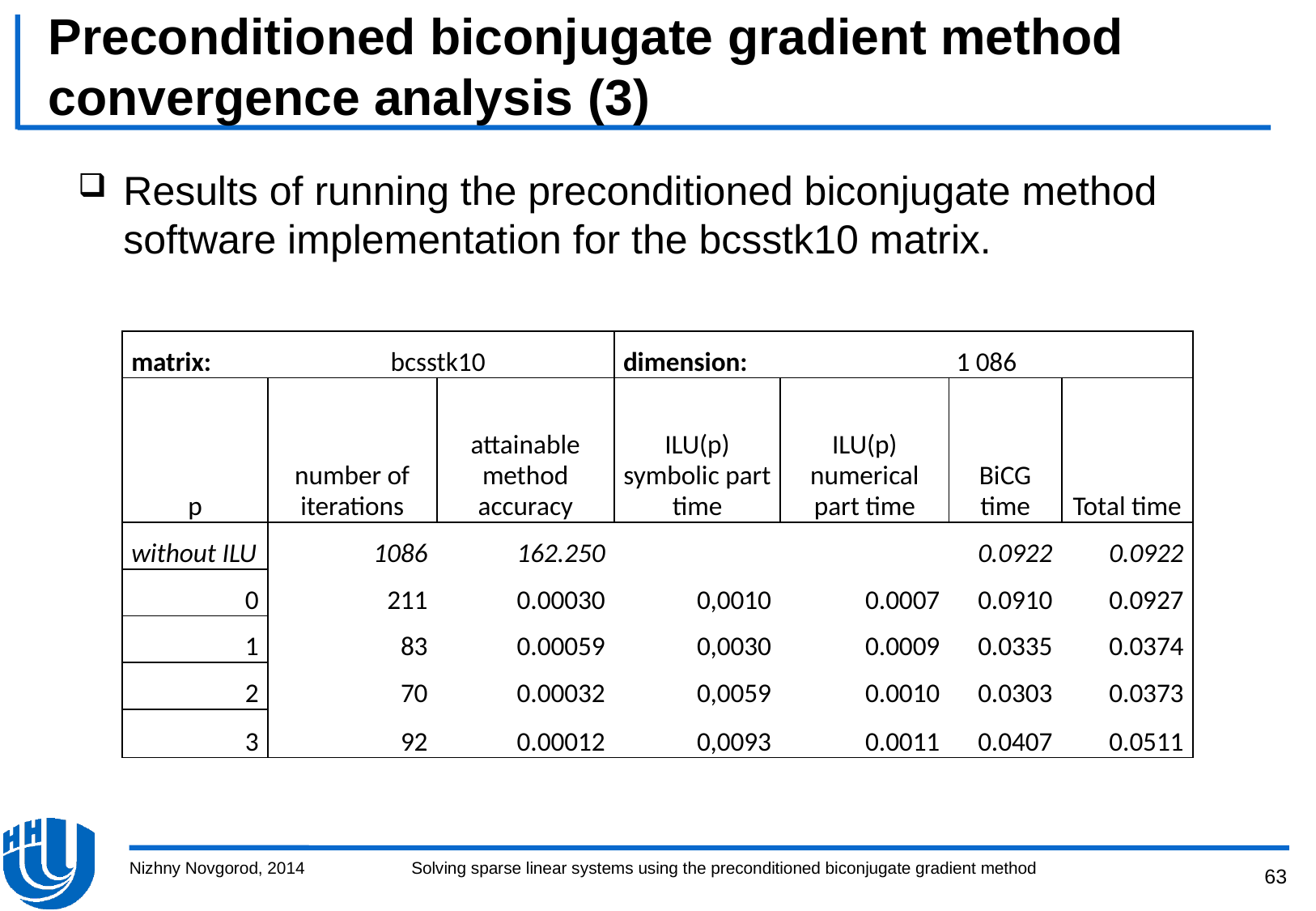

# Preconditioned biconjugate gradient method convergence analysis (3)
Results of running the preconditioned biconjugate method software implementation for the bcsstk10 matrix.
| matrix: | bcsstk10 |  | dimension: | 1 086 |  |  |
| --- | --- | --- | --- | --- | --- | --- |
| p | number of iterations | attainable method accuracy | ILU(p) symbolic part time | ILU(p) numerical part time | BiCG time | Total time |
| without ILU | 1086 | 162.250 |  |  | 0.0922 | 0.0922 |
| 0 | 211 | 0.00030 | 0,0010 | 0.0007 | 0.0910 | 0.0927 |
| 1 | 83 | 0.00059 | 0,0030 | 0.0009 | 0.0335 | 0.0374 |
| 2 | 70 | 0.00032 | 0,0059 | 0.0010 | 0.0303 | 0.0373 |
| 3 | 92 | 0.00012 | 0,0093 | 0.0011 | 0.0407 | 0.0511 |
Nizhny Novgorod, 2014
Solving sparse linear systems using the preconditioned biconjugate gradient method